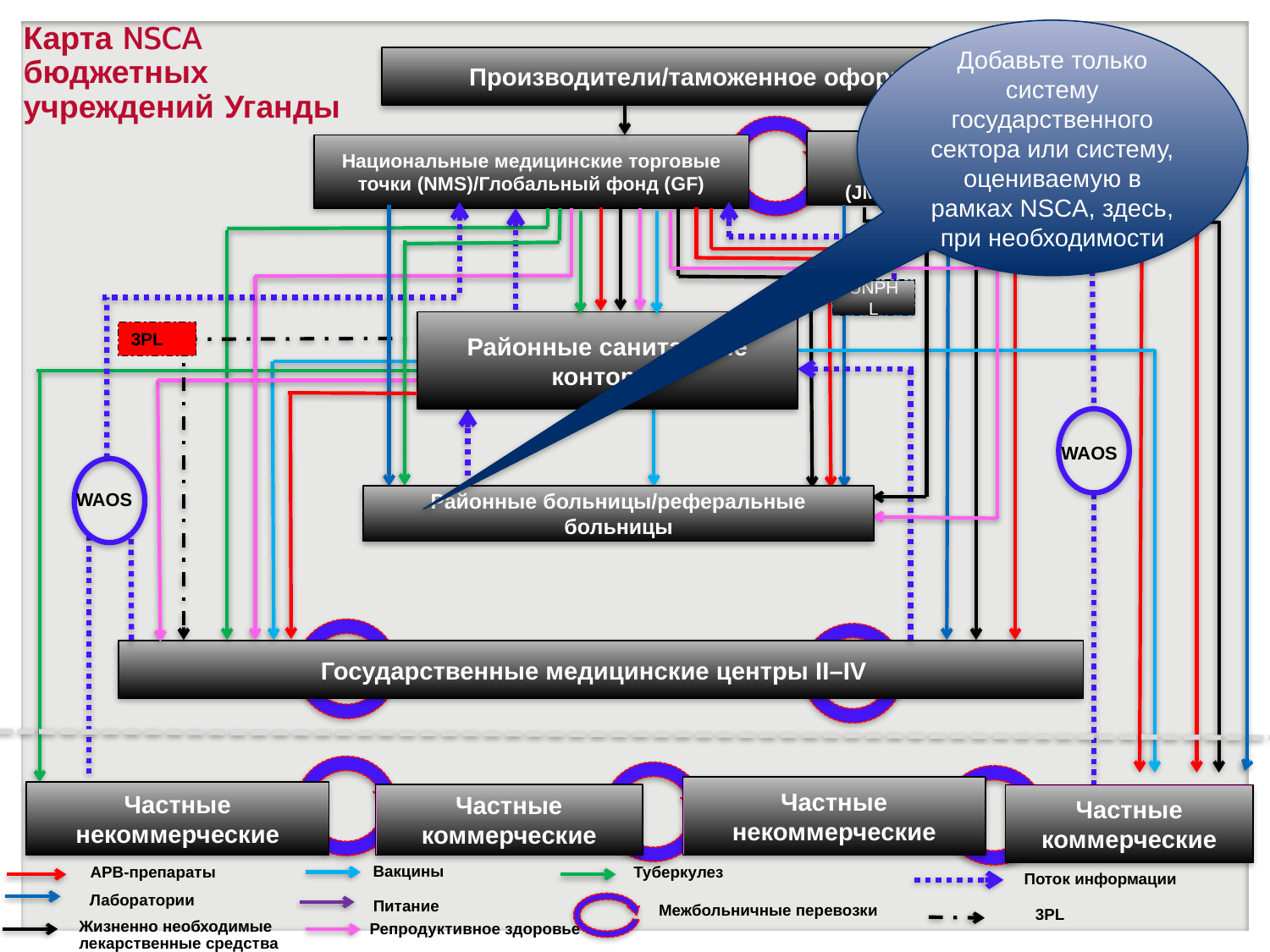

Карта NSCA бюджетных учреждений Уганды
Добавьте только систему государственного сектора или систему, оцениваемую в рамках NSCA, здесь, при необходимости
Производители/таможенное оформление

Совместные медицинские торговые точки (JMS)/Глобальный фонд (GF)
Национальные медицинские торговые точки (NMS)/Глобальный фонд (GF)
UNPHL
Районные санитарные конторы
3PL

WAOS

WAOS
Районные больницы/реферальные больницы

Государственные медицинские центры II–IV

Частные некоммерческие

Частные некоммерческие

Частные коммерческие

Частные коммерческие

Вакцины
АРВ-препараты
Туберкулез
Поток информации
Лаборатории
Питание

Межбольничные перевозки
3PL
Жизненно необходимые
лекарственные средства
Репродуктивное здоровье